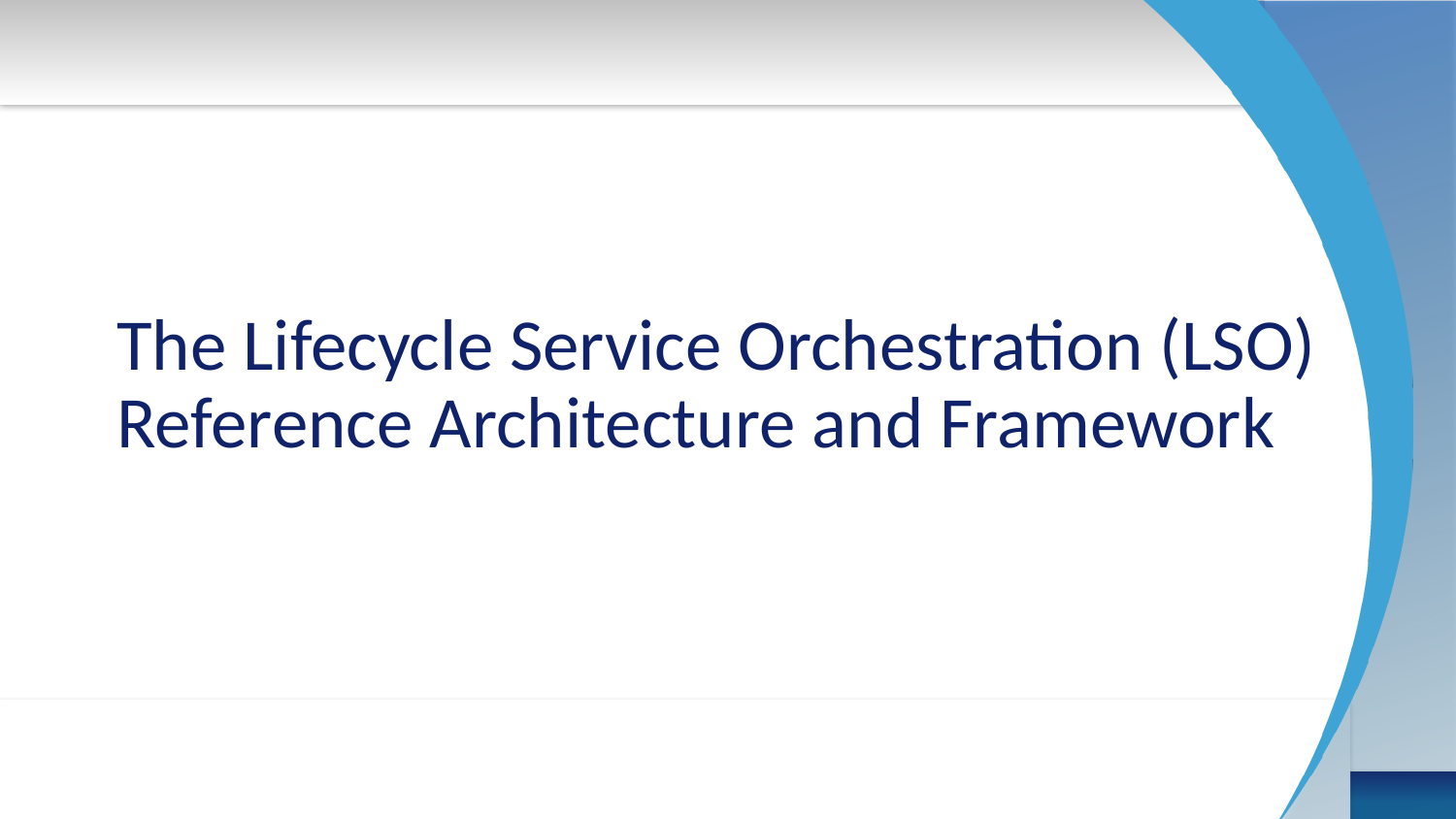

# The Lifecycle Service Orchestration (LSO) Reference Architecture and Framework